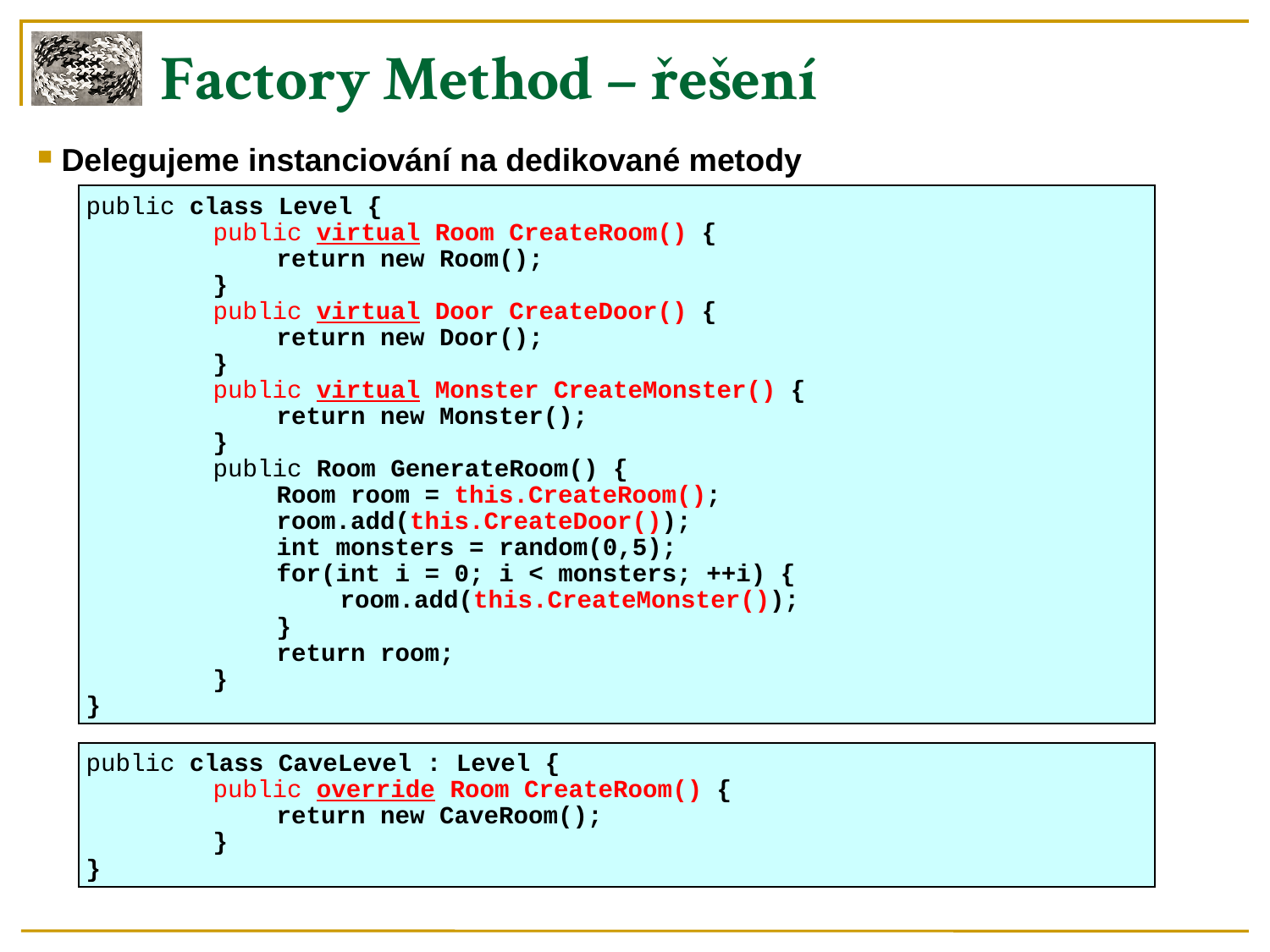

Factory Method – řešení
Delegujeme instanciování na dedikované metody
public class Level {
		public virtual Room CreateRoom() {
			return new Room();
		}
		public virtual Door CreateDoor() {
			return new Door();
		}
		public virtual Monster CreateMonster() {
			return new Monster();
		}
		public Room GenerateRoom() {
			Room room = this.CreateRoom();
			room.add(this.CreateDoor());
			int monsters = random(0,5);
			for(int i = 0; i < monsters; ++i) {
				room.add(this.CreateMonster());
			}
			return room;
		}
}
public class CaveLevel : Level {
		public override Room CreateRoom() {
			return new CaveRoom();
		}
}